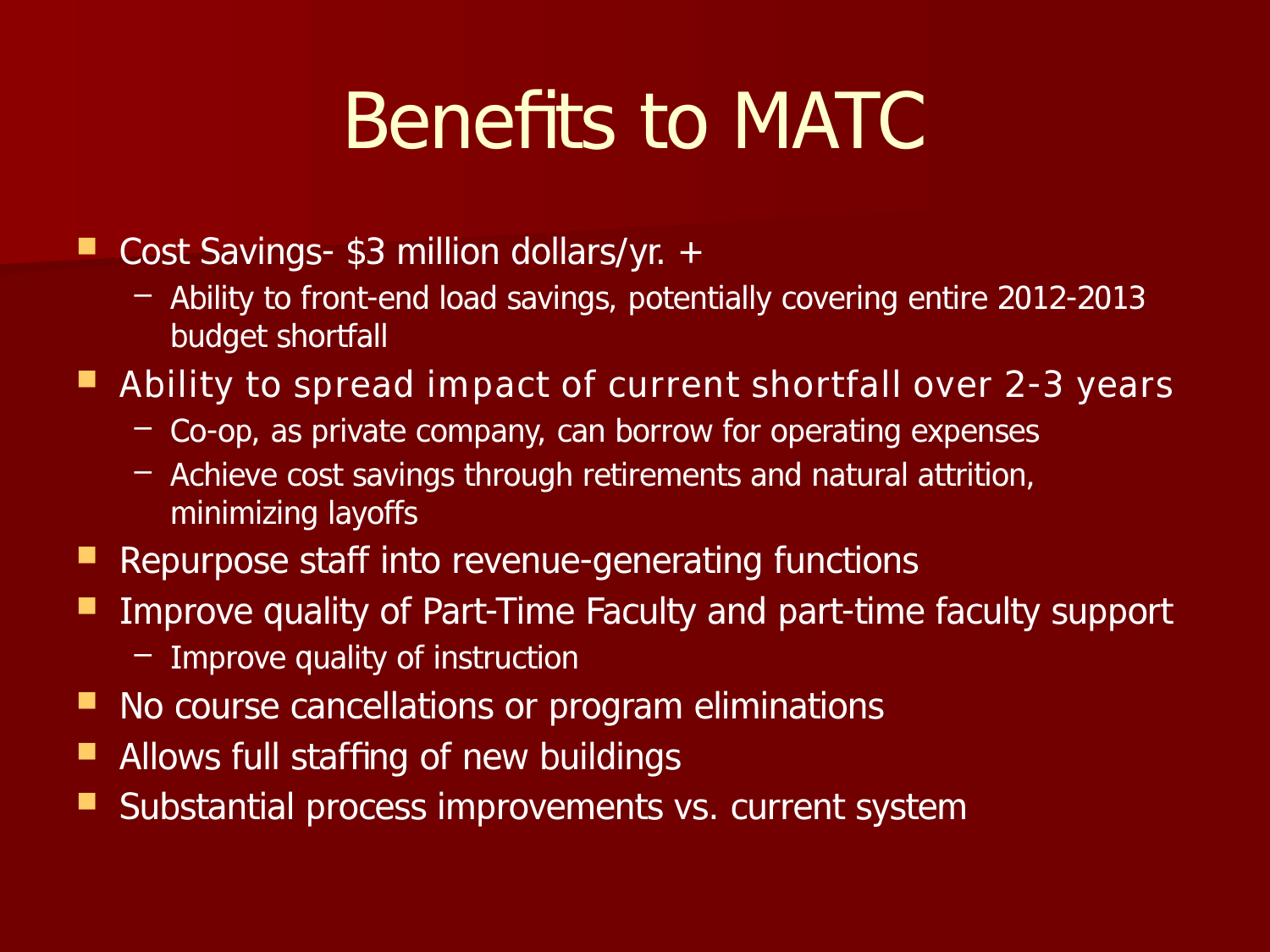

# Benefits to MATC
Cost Savings- $3 million dollars/yr. +
Ability to front-end load savings, potentially covering entire 2012-2013 budget shortfall
Ability to spread impact of current shortfall over 2-3 years
Co-op, as private company, can borrow for operating expenses
Achieve cost savings through retirements and natural attrition, minimizing layoffs
Repurpose staff into revenue-generating functions
Improve quality of Part-Time Faculty and part-time faculty support
Improve quality of instruction
No course cancellations or program eliminations
Allows full staffing of new buildings
Substantial process improvements vs. current system